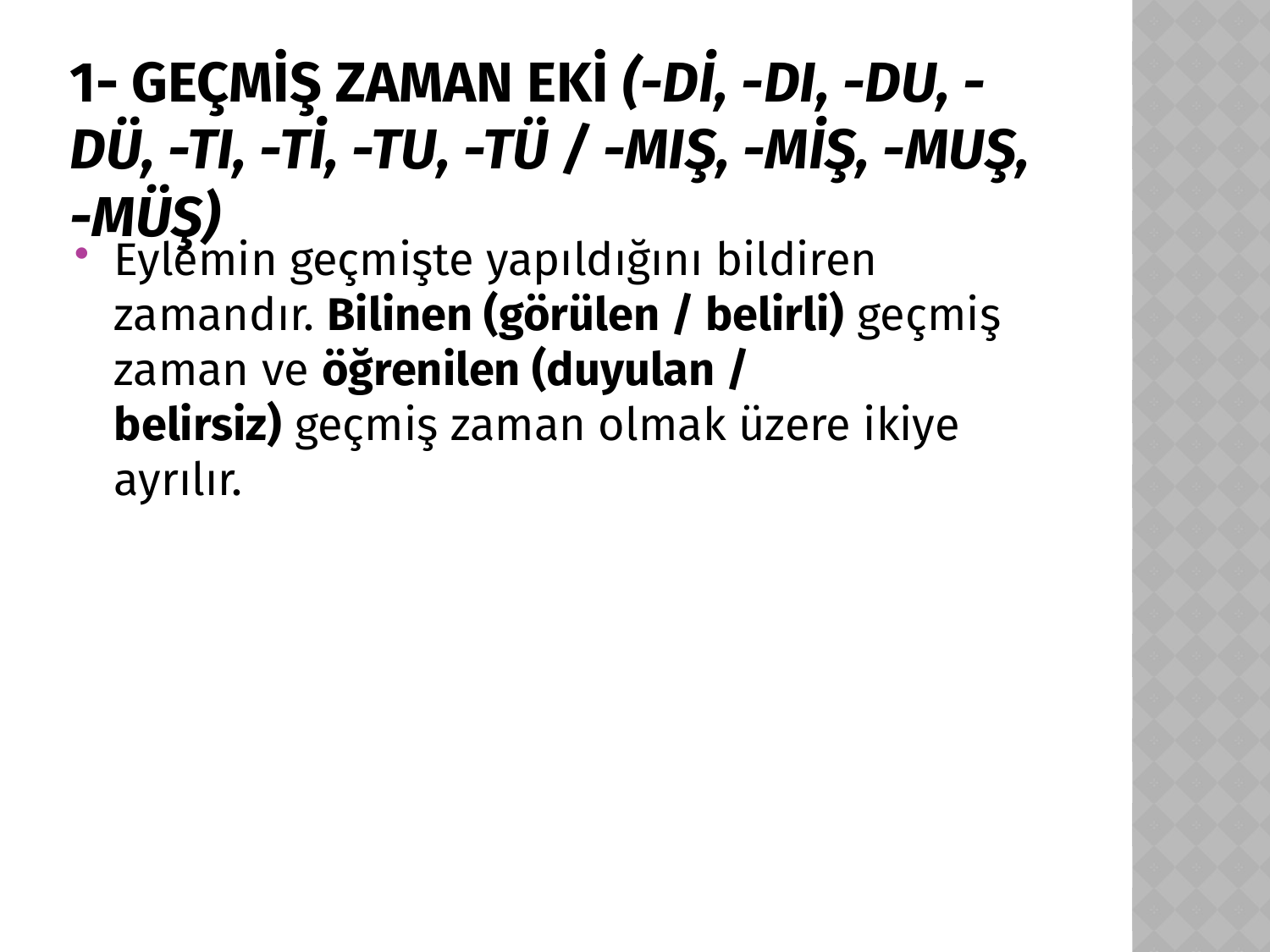

# 1- Geçmiş Zaman Eki (-di, -dı, -du, -dü, -tı, -ti, -tu, -tü / -mış, -miş, -muş, -müş)
Eylemin geçmişte yapıldığını bildiren zamandır. Bilinen (görülen / belirli) geçmiş zaman ve öğrenilen (duyulan / belirsiz) geçmiş zaman olmak üzere ikiye ayrılır.